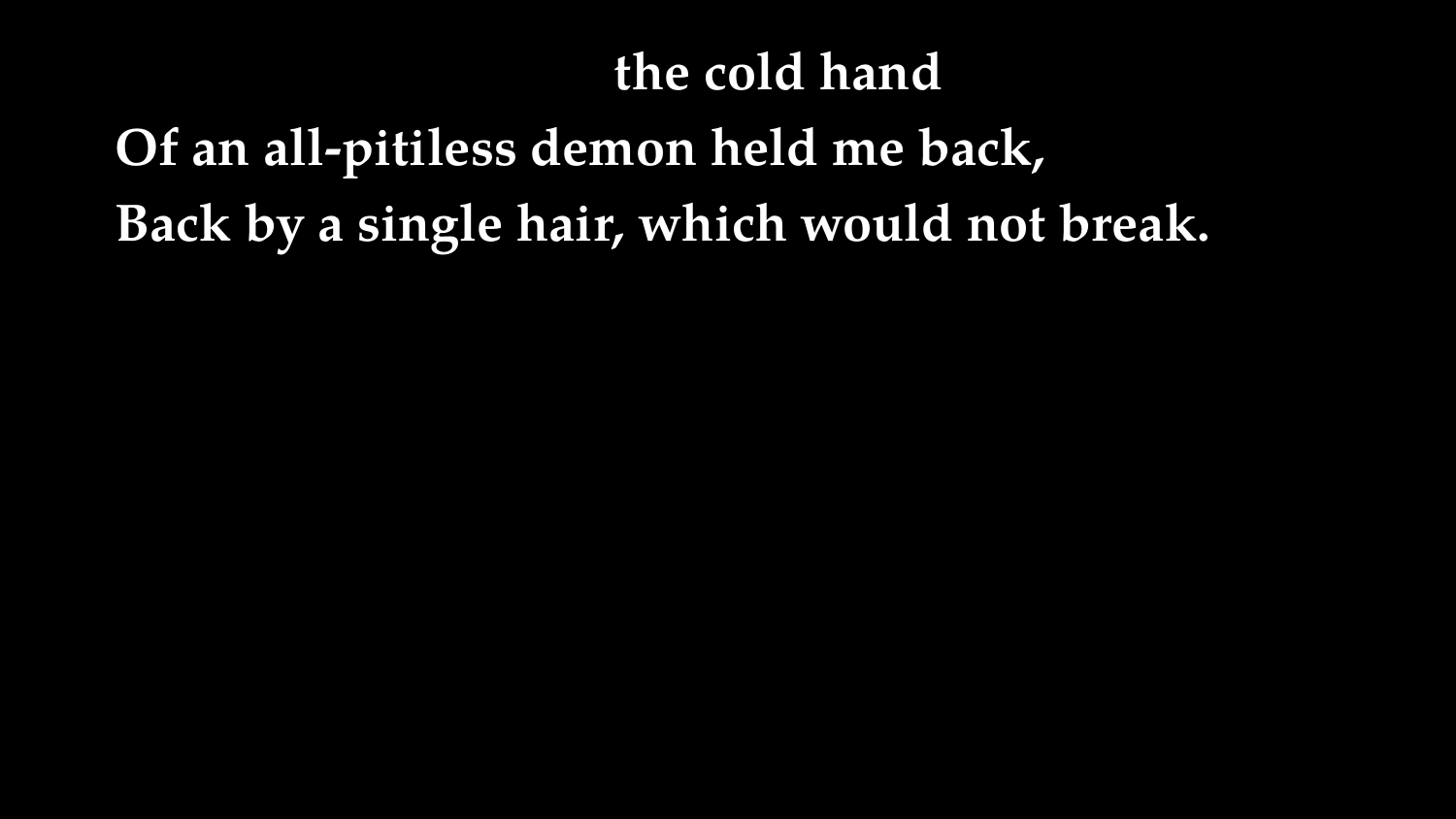

# the cold hand Of an all-pitiless demon held me back, Back by a single hair, which would not break.